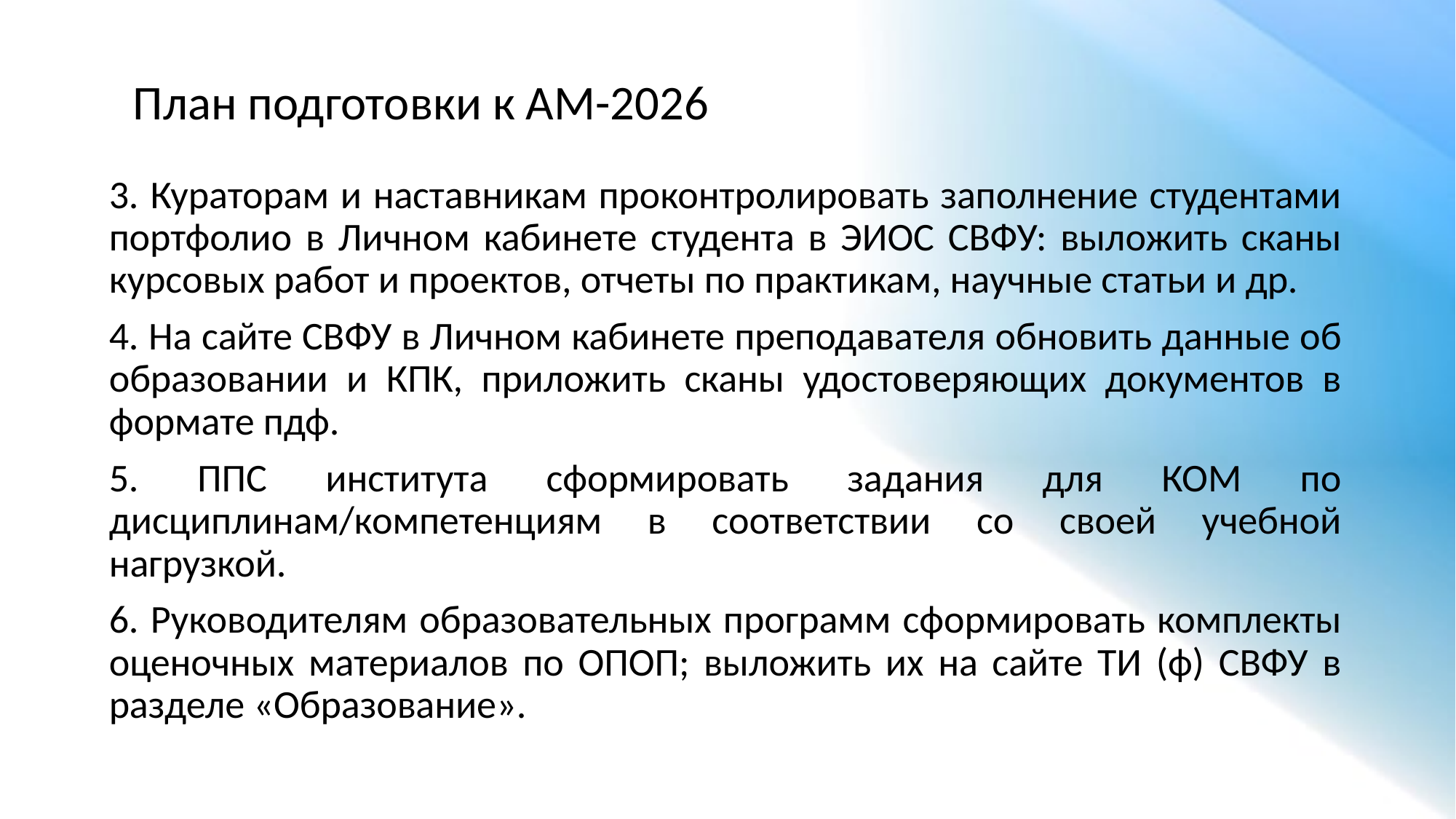

# План подготовки к АМ-2026
3. Кураторам и наставникам проконтролировать заполнение студентами портфолио в Личном кабинете студента в ЭИОС СВФУ: выложить сканы курсовых работ и проектов, отчеты по практикам, научные статьи и др.
4. На сайте СВФУ в Личном кабинете преподавателя обновить данные об образовании и КПК, приложить сканы удостоверяющих документов в формате пдф.
5. ППС института сформировать задания для КОМ по дисциплинам/компетенциям в соответствии со своей учебной нагрузкой.
6. Руководителям образовательных программ сформировать комплекты оценочных материалов по ОПОП; выложить их на сайте ТИ (ф) СВФУ в разделе «Образование».